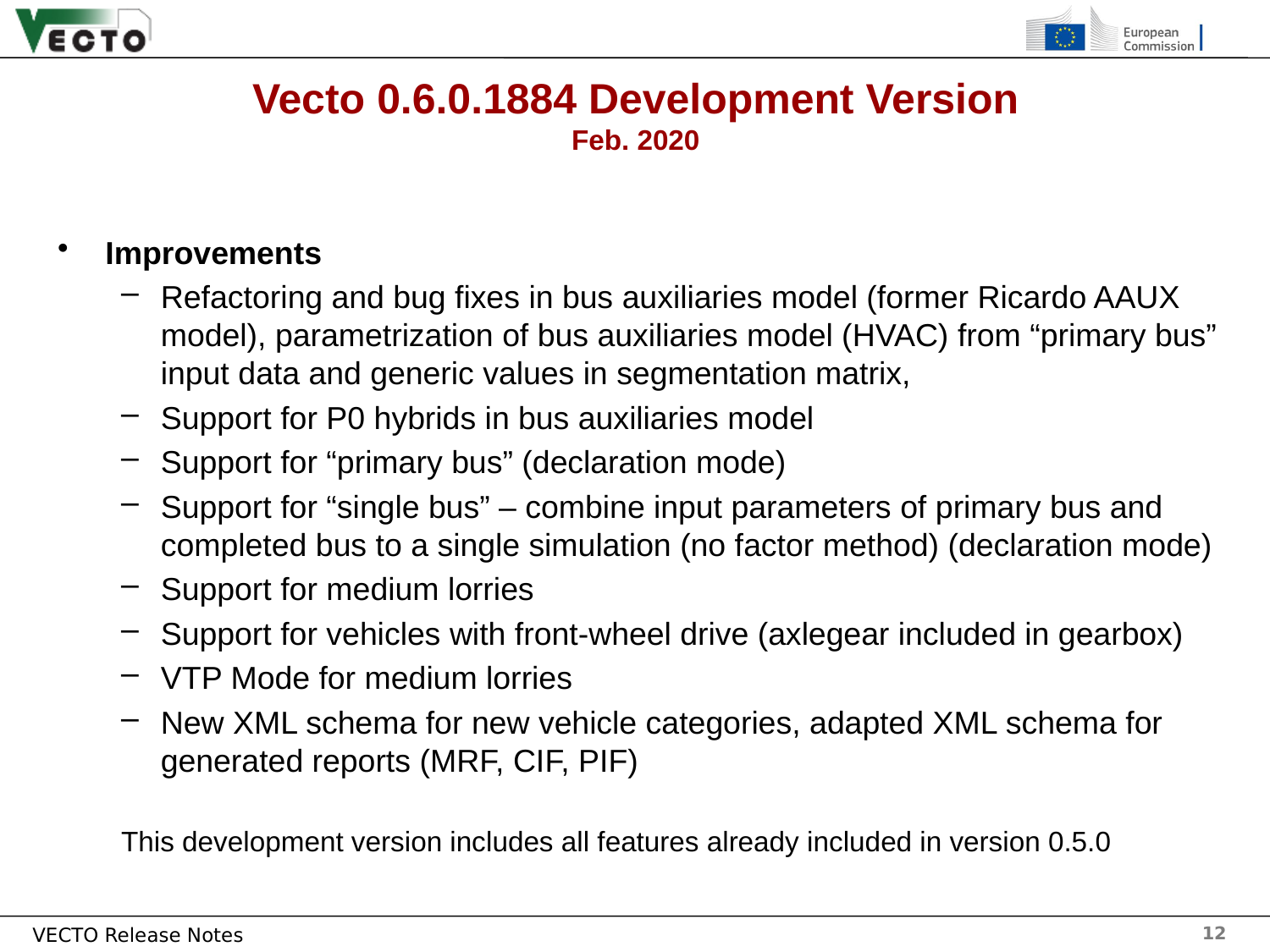

# Vecto 0.6.0.1884 Development Version Feb. 2020
Improvements
Refactoring and bug fixes in bus auxiliaries model (former Ricardo AAUX model), parametrization of bus auxiliaries model (HVAC) from “primary bus” input data and generic values in segmentation matrix,
Support for P0 hybrids in bus auxiliaries model
Support for “primary bus” (declaration mode)
Support for “single bus” – combine input parameters of primary bus and completed bus to a single simulation (no factor method) (declaration mode)
Support for medium lorries
Support for vehicles with front-wheel drive (axlegear included in gearbox)
VTP Mode for medium lorries
New XML schema for new vehicle categories, adapted XML schema for generated reports (MRF, CIF, PIF)

This development version includes all features already included in version 0.5.0